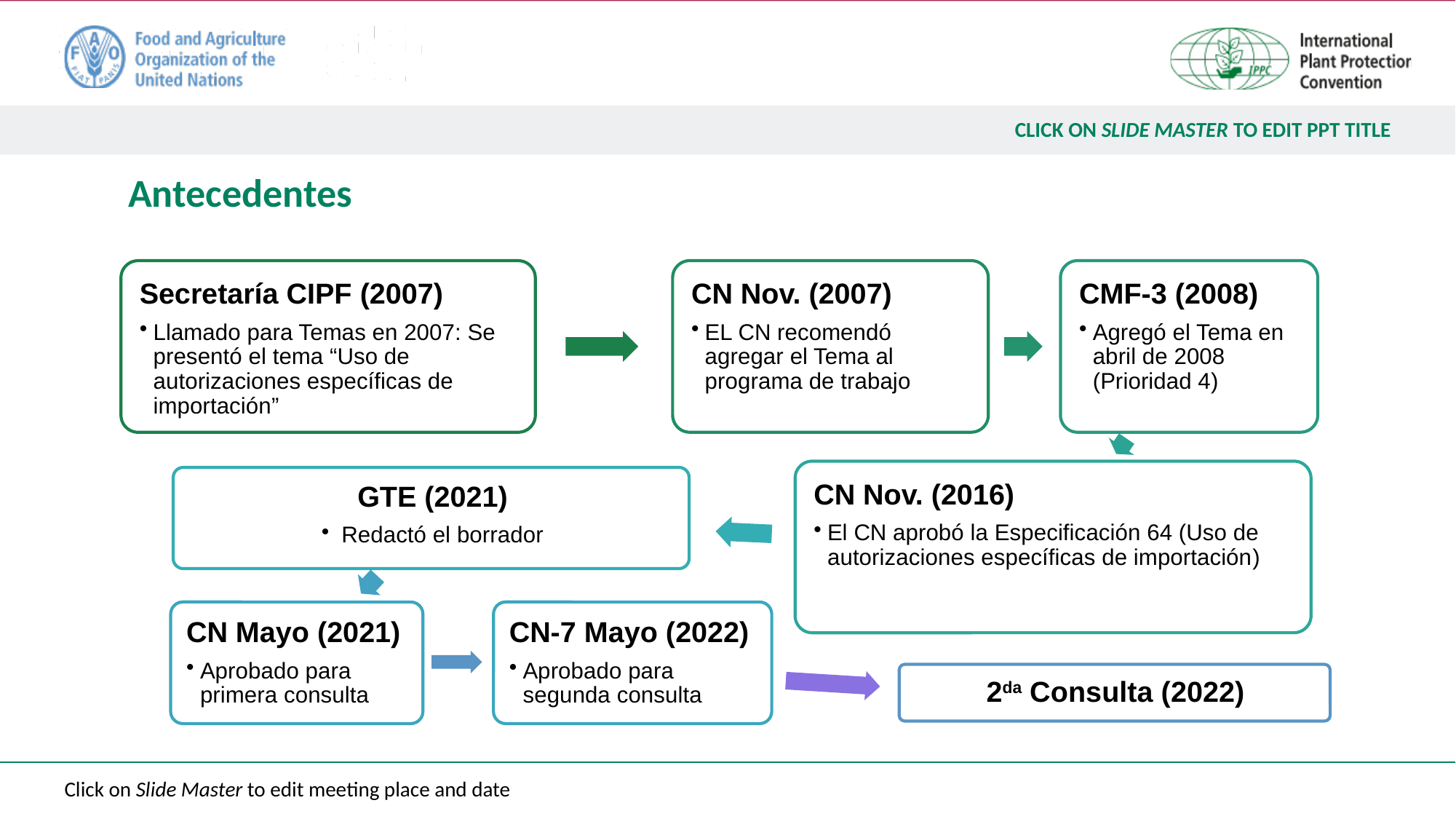

# Antecedentes
Secretaría CIPF (2007)
Llamado para Temas en 2007: Se presentó el tema “Uso de autorizaciones específicas de importación”

CN Nov. (2007)
EL CN recomendó agregar el Tema al programa de trabajo

CMF-3 (2008)
Agregó el Tema en abril de 2008 (Prioridad 4)

CN Nov. (2016)
El CN aprobó la Especificación 64 (Uso de autorizaciones específicas de importación)

GTE (2021)
 Redactó el borrador

CN Mayo (2021)
Aprobado para primera consulta

CN-7 Mayo (2022)
Aprobado para segunda consulta

2da Consulta (2022)